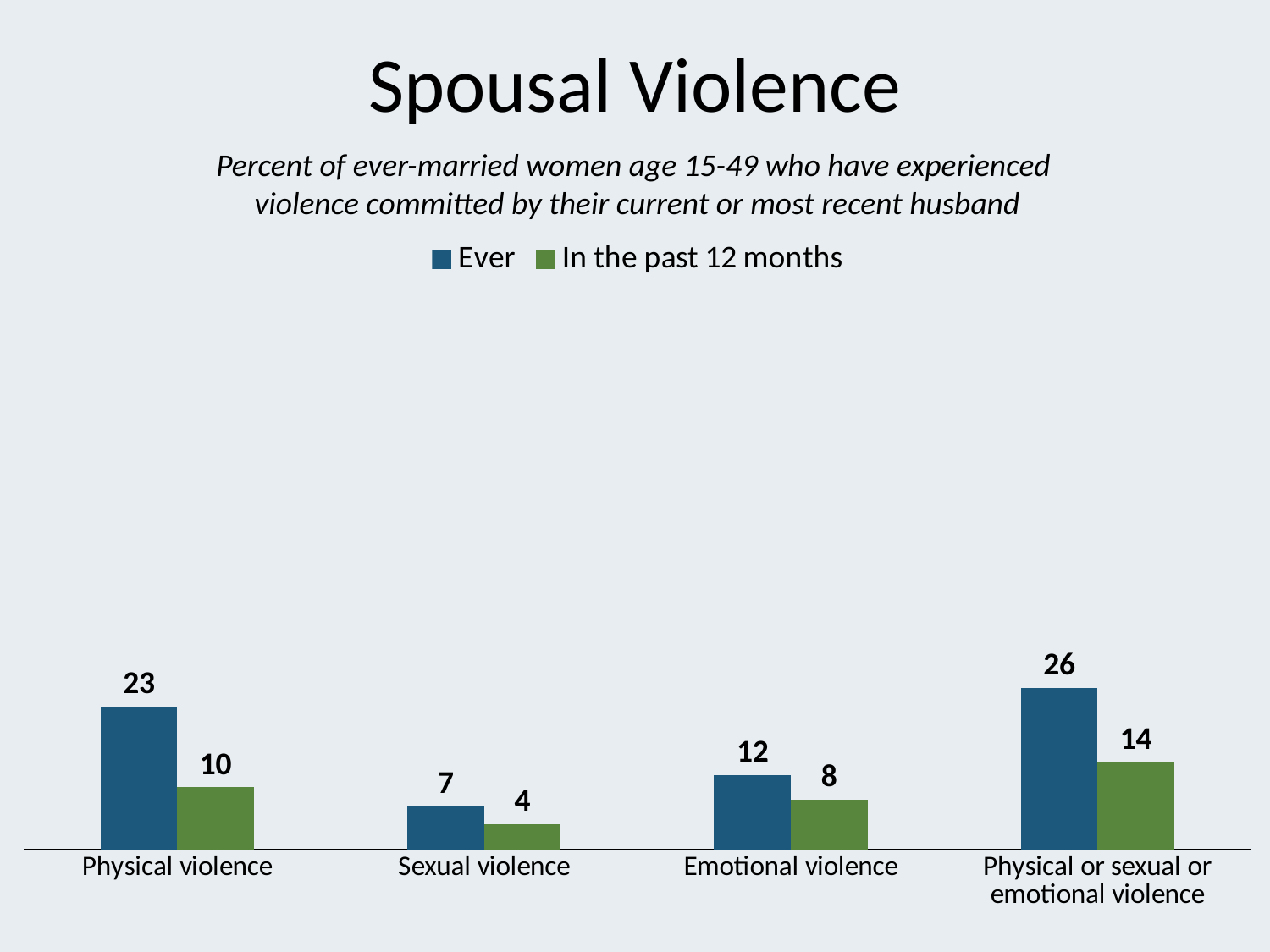

# Spousal Violence
Percent of ever-married women age 15-49 who have experienced
violence committed by their current or most recent husband

### Chart

| Category | Ever | In the past 12 months |
|---|---|---|
| Physical violence | 23.0 | 10.0 |
| Sexual violence | 7.0 | 4.0 |
| Emotional violence | 12.0 | 8.0 |
| Physical or sexual or emotional violence | 26.0 | 14.0 |